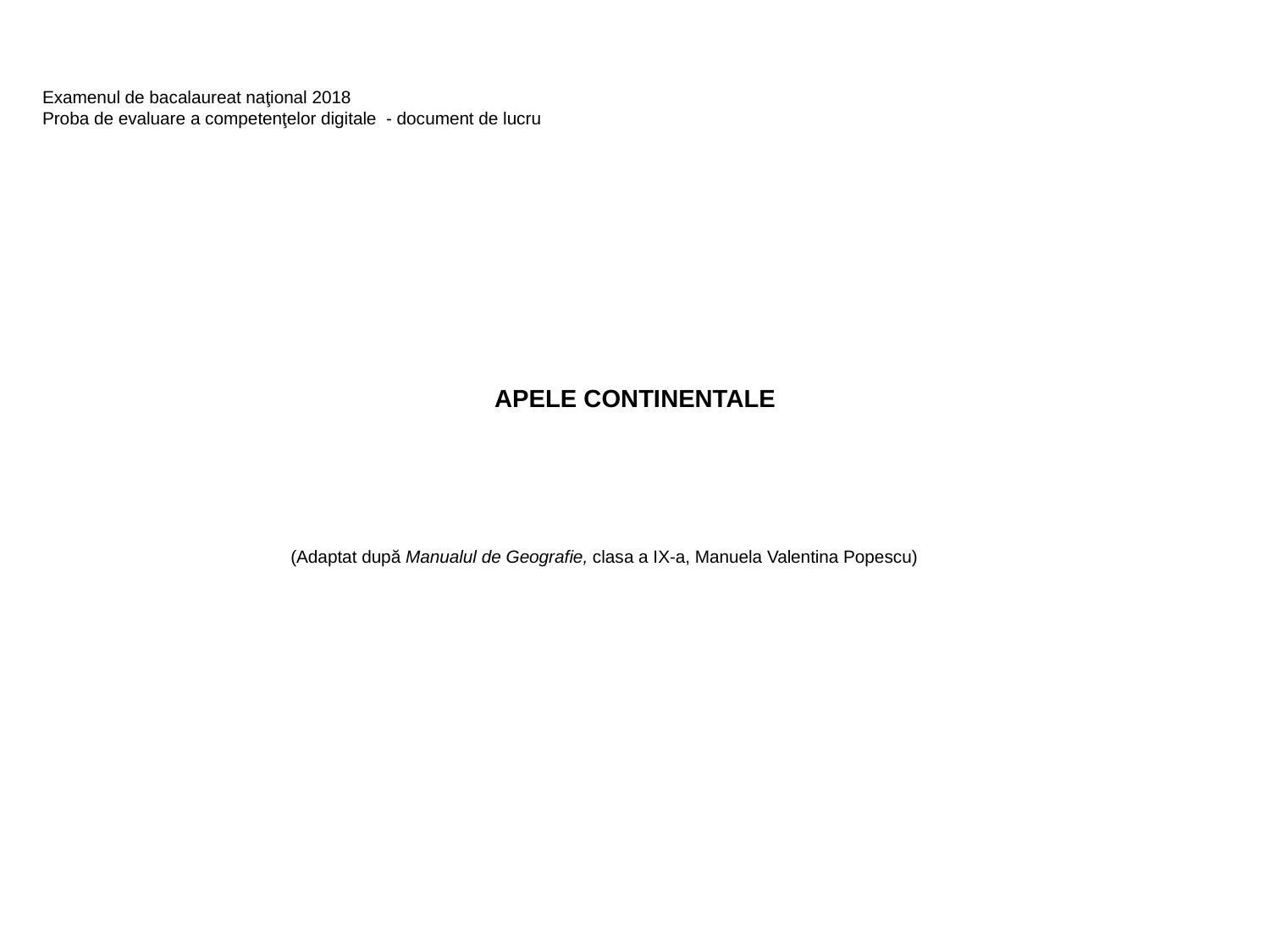

Examenul de bacalaureat naţional 2018
Proba de evaluare a competenţelor digitale  - document de lucru
# APELE CONTINENTALE
(Adaptat după Manualul de Geografie, clasa a IX-a, Manuela Valentina Popescu)